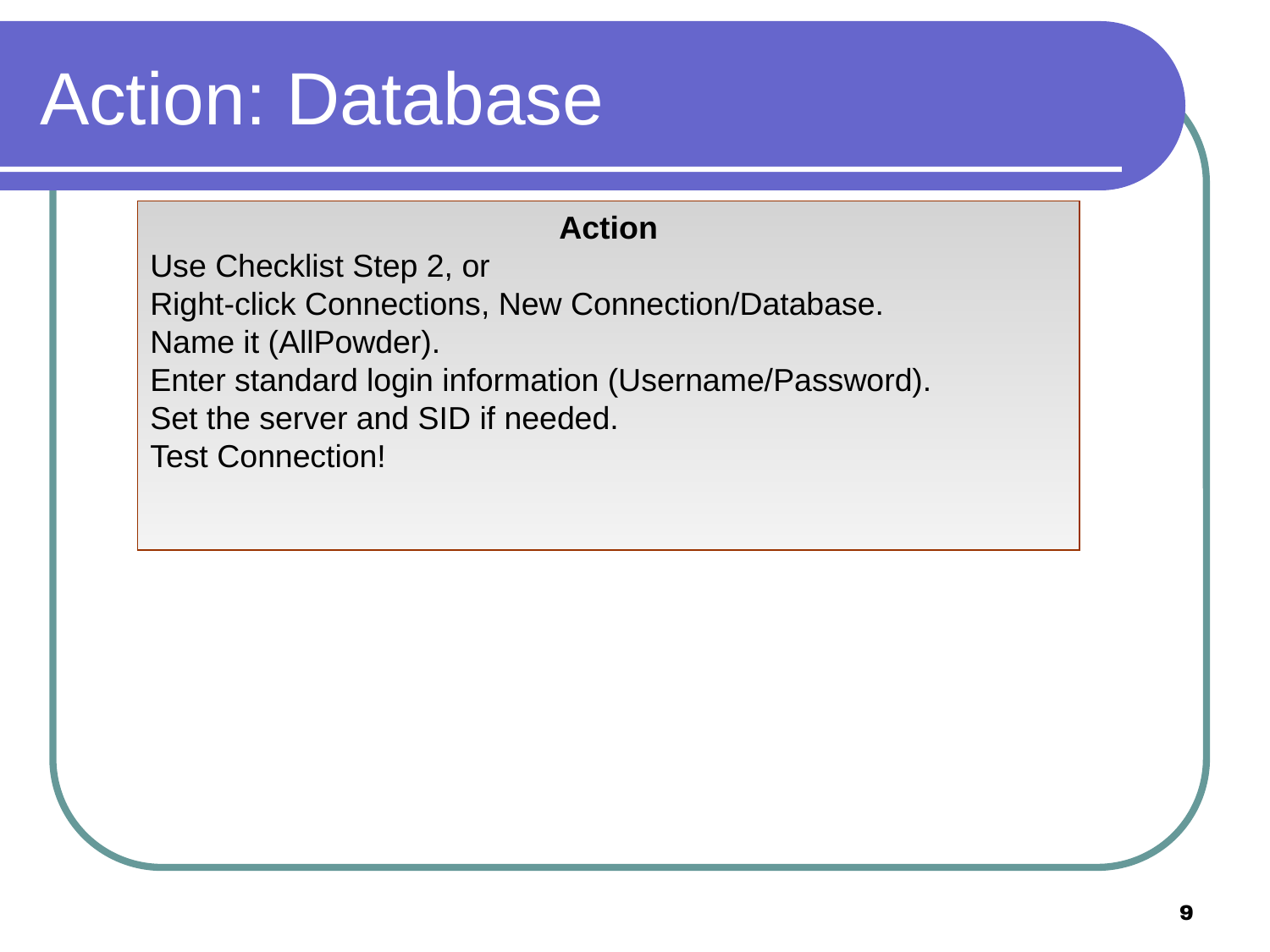

# Action: Database
Action
Use Checklist Step 2, or
Right-click Connections, New Connection/Database.
Name it (AllPowder).
Enter standard login information (Username/Password).
Set the server and SID if needed.
Test Connection!
9